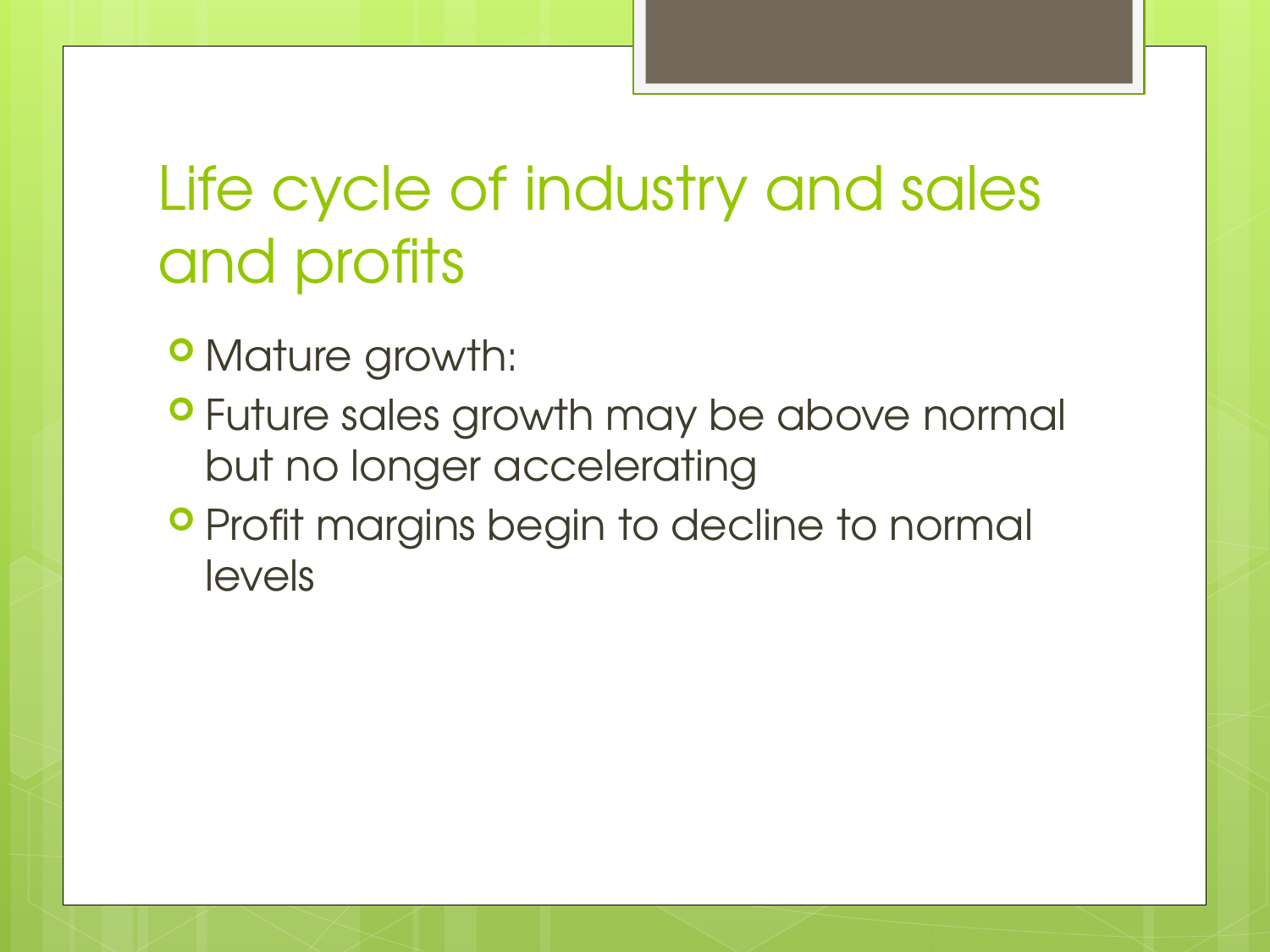

# Life cycle of industry and sales and profits
Mature growth:
Future sales growth may be above normal but no longer accelerating
Profit margins begin to decline to normal levels